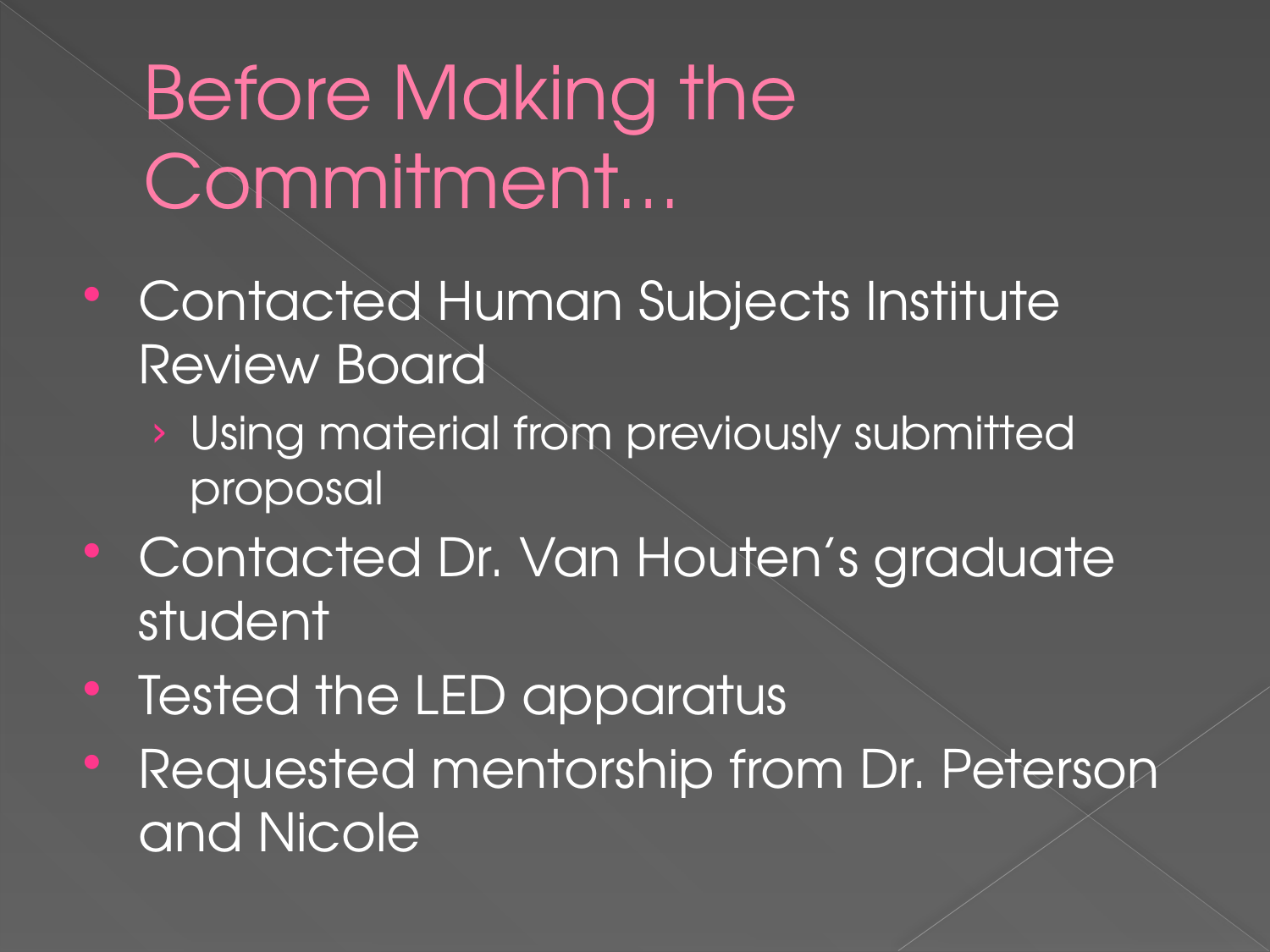

# Before Making the Commitment…
Contacted Human Subjects Institute Review Board
Using material from previously submitted proposal
Contacted Dr. Van Houten’s graduate student
Tested the LED apparatus
Requested mentorship from Dr. Peterson and Nicole